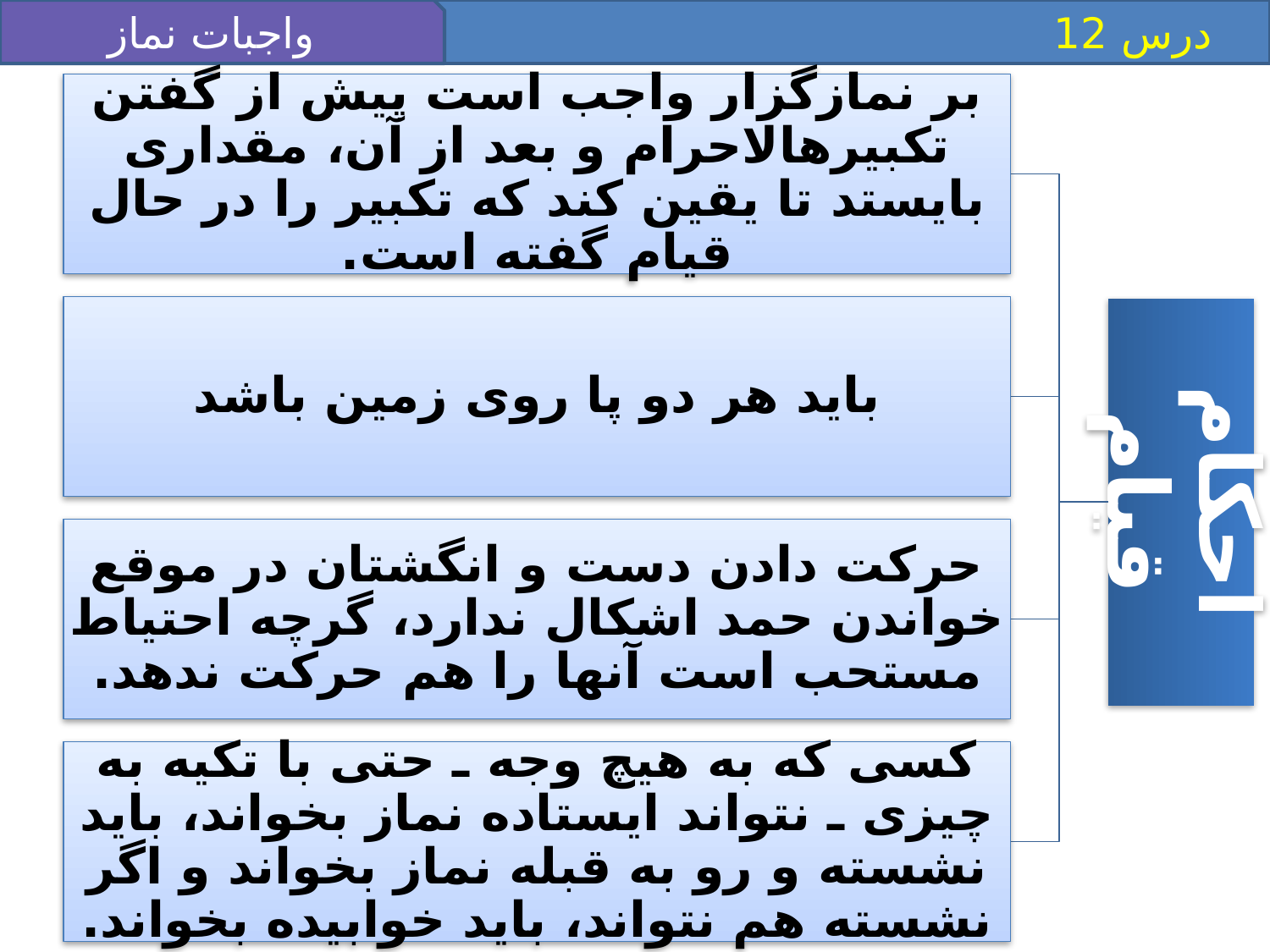

واجبات نماز 2
 درس 12
بر نمازگزار واجب است پيش از گفتن تكبيره‏الاحرام و بعد از آن، مقدارى بايستد تا يقين كند كه تكبير را در حال قيام گفته است.

باید هر دو پا روی زمین باشد

احکام قیام

حركت دادن دست و انگشتان در موقع خواندن حمد اشكال ندارد، گرچه احتياط مستحب است آنها را هم حركت ندهد.

كسى كه به هيچ وجه ـ حتى با تكيه به چيزى ـ نتواند ايستاده نماز بخواند، بايد نشسته و رو به قبله نماز بخواند و اگر نشسته هم نتواند، بايد خوابيده بخواند.